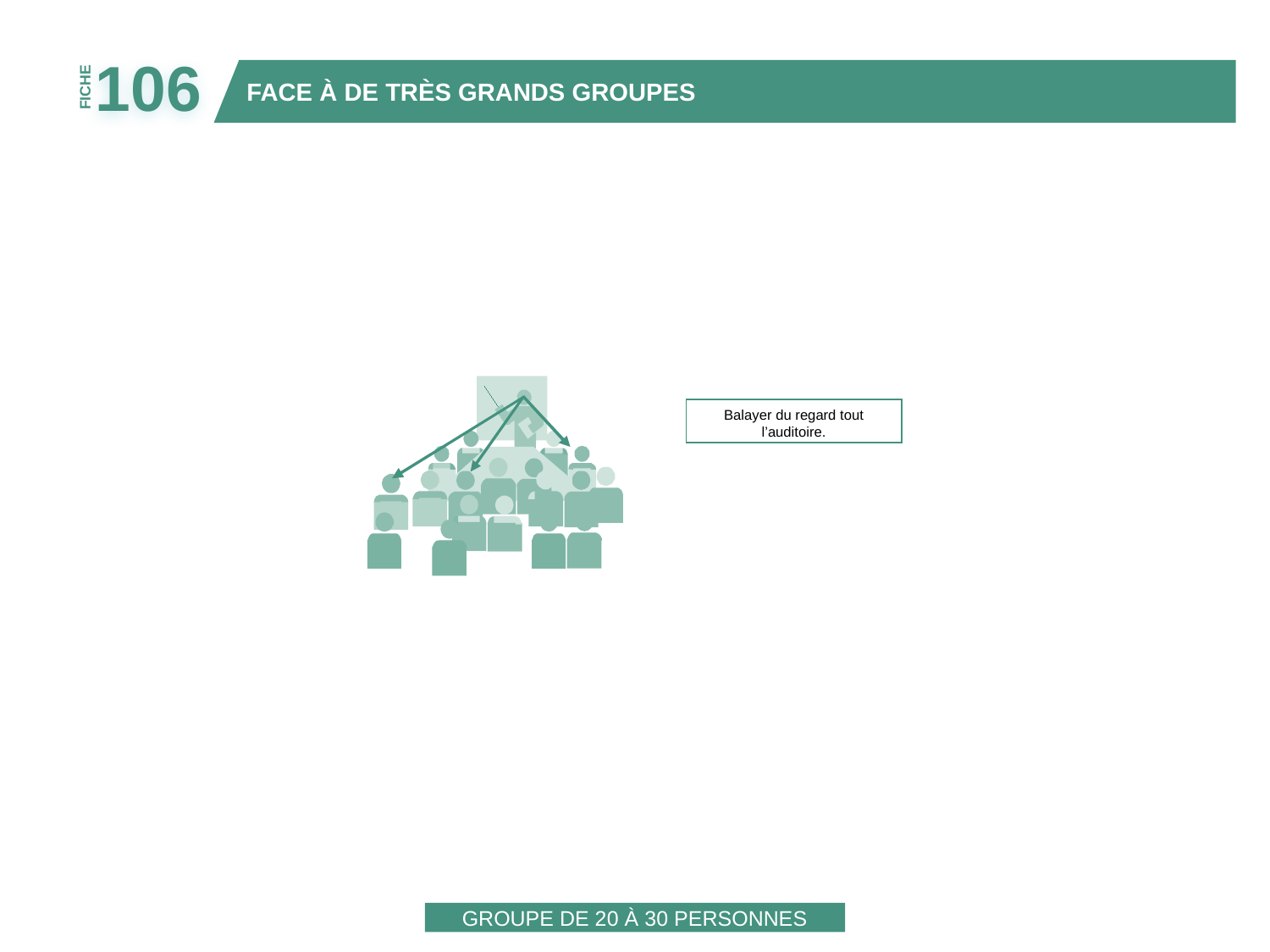

106

FACE À DE TRÈS GRANDS GROUPES
FICHE

Balayer du regard tout
l’auditoire.

GROUPE DE 20 À 30 PERSONNES